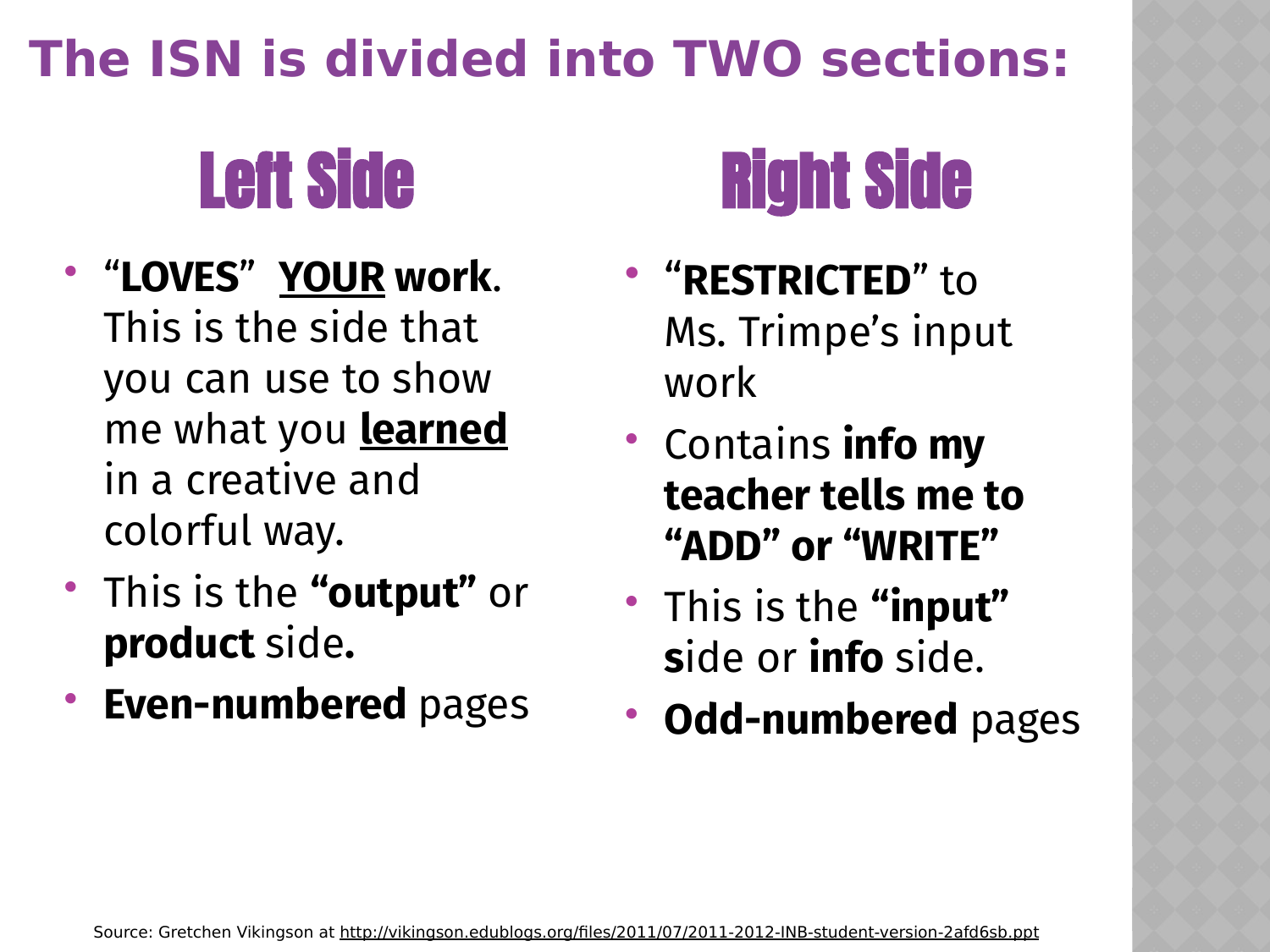

The ISN is divided into TWO sections:

Left Side

Right Side
“LOVES”  YOUR work.  This is the side that you can use to show me what you learned
in a creative and colorful way.
This is the “output” or product side.
Even-numbered pages
“RESTRICTED” to
Ms. Trimpe’s input work
Contains info my teacher tells me to “ADD” or “WRITE”
This is the “input” side or info side.
Odd-numbered pages
Source: Gretchen Vikingson at http://vikingson.edublogs.org/files/2011/07/2011-2012-INB-student-version-2afd6sb.ppt